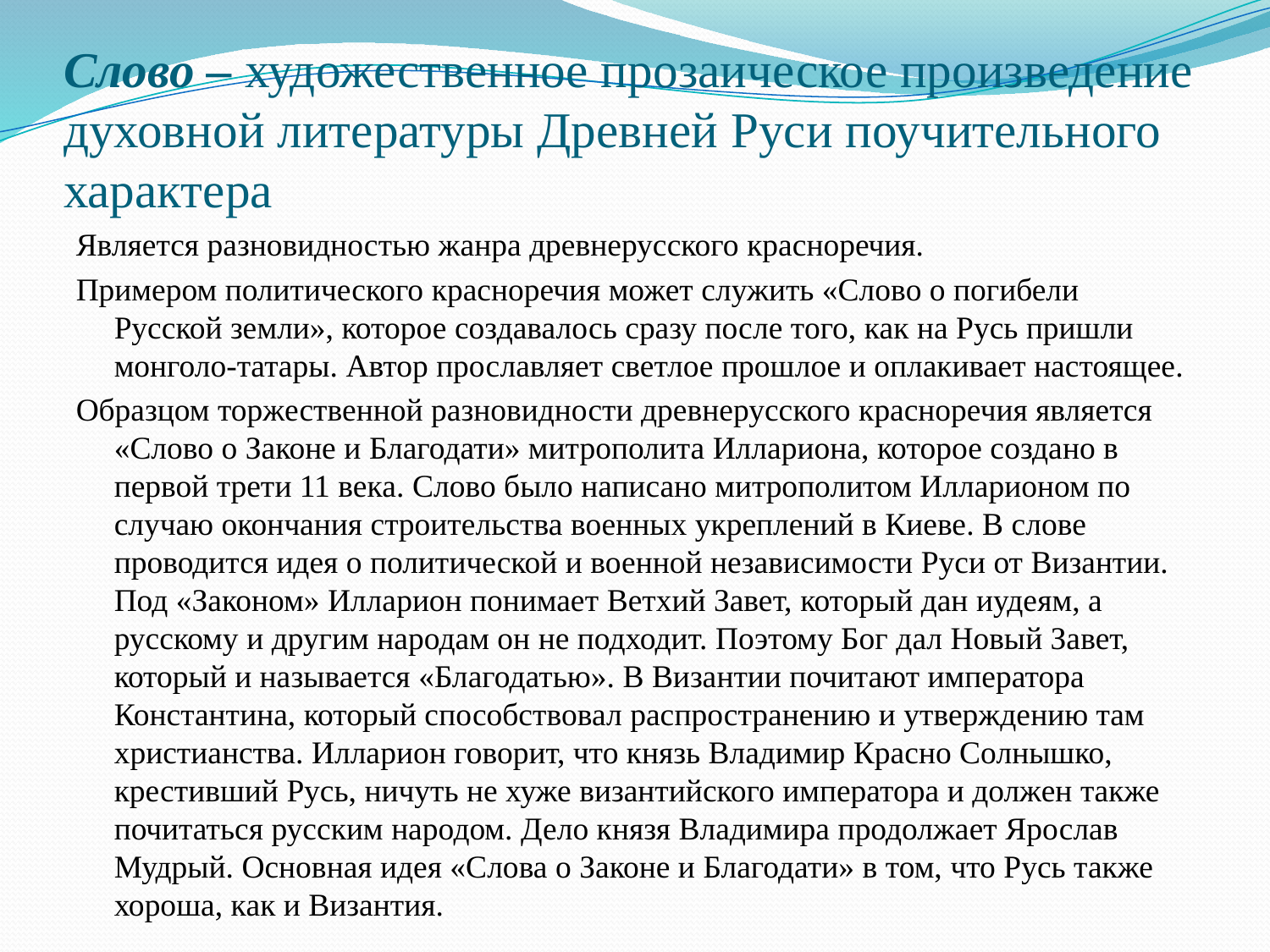

# Слово – художественное прозаическое произведение духовной литературы Древней Руси поучительного характера
Является разновидностью жанра древнерусского красноречия.
Примером политического красноречия может служить «Слово о погибели Русской земли», которое создавалось сразу после того, как на Русь пришли монголо-татары. Автор прославляет светлое прошлое и оплакивает настоящее.
Образцом торжественной разновидности древнерусского красноречия является «Слово о Законе и Благодати» митрополита Иллариона, которое создано в первой трети 11 века. Слово было написано митрополитом Илларионом по случаю окончания строительства военных укреплений в Киеве. В слове проводится идея о политической и военной независимости Руси от Византии. Под «Законом» Илларион понимает Ветхий Завет, который дан иудеям, а русскому и другим народам он не подходит. Поэтому Бог дал Новый Завет, который и называется «Благодатью». В Византии почитают императора Константина, который способствовал распространению и утверждению там христианства. Илларион говорит, что князь Владимир Красно Солнышко, крестивший Русь, ничуть не хуже византийского императора и должен также почитаться русским народом. Дело князя Владимира продолжает Ярослав Мудрый. Основная идея «Слова о Законе и Благодати» в том, что Русь также хороша, как и Византия.